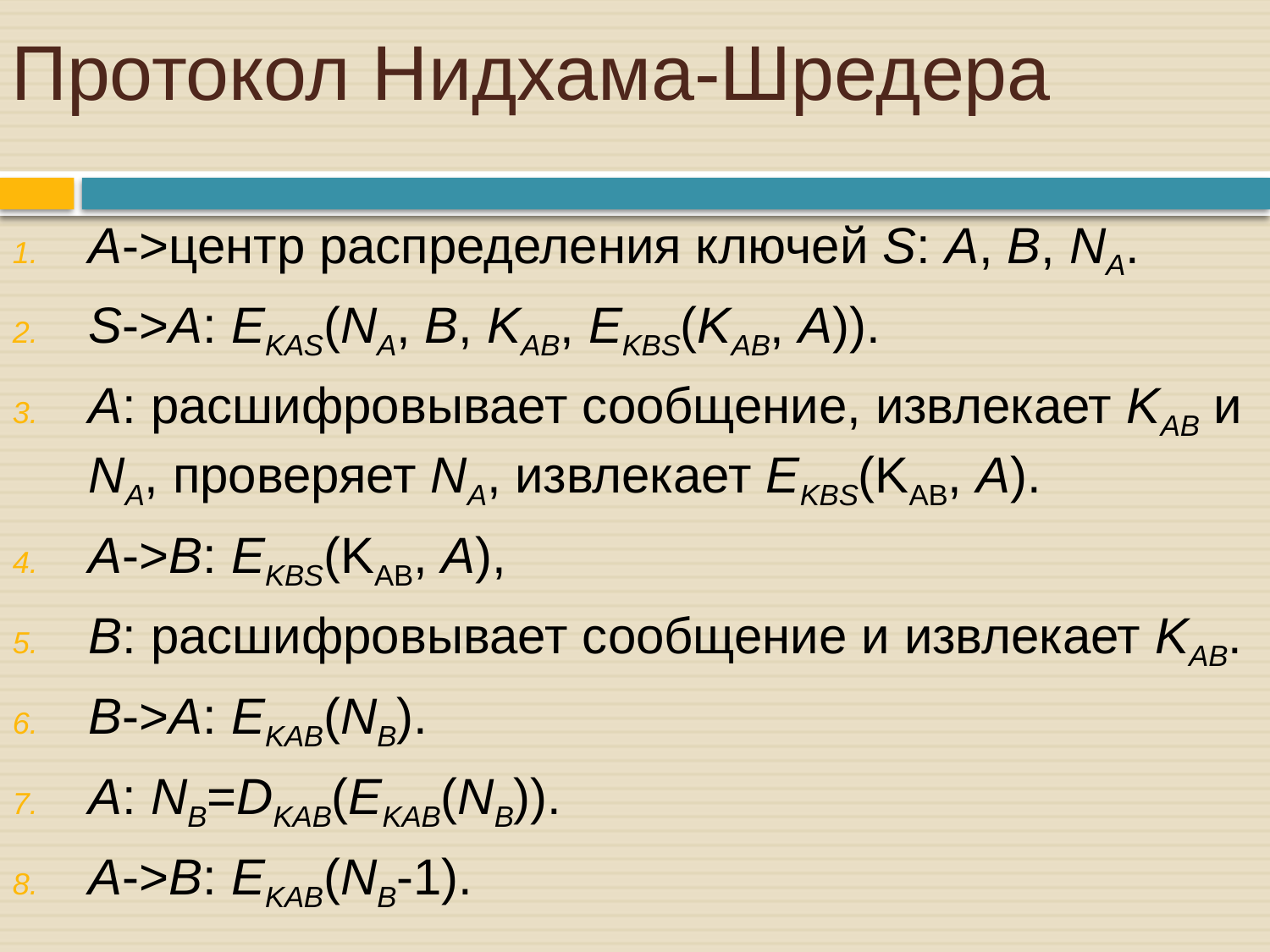

# Протокол Нидхама-Шредера
A->центр распределения ключей S: A, B, NA.
S->A: EKAS(NA, B, KAB, EKBS(KAB, A)).
A: расшифровывает сообщение, извлекает KAB и NA, проверяет NA, извлекает EKBS(KAB, A).
A->B: EKBS(KAB, A),
B: расшифровывает сообщение и извлекает KAB.
B->A: EKAB(NB).
A: NB=DKAB(EKAB(NB)).
A->B: EKAB(NB-1).